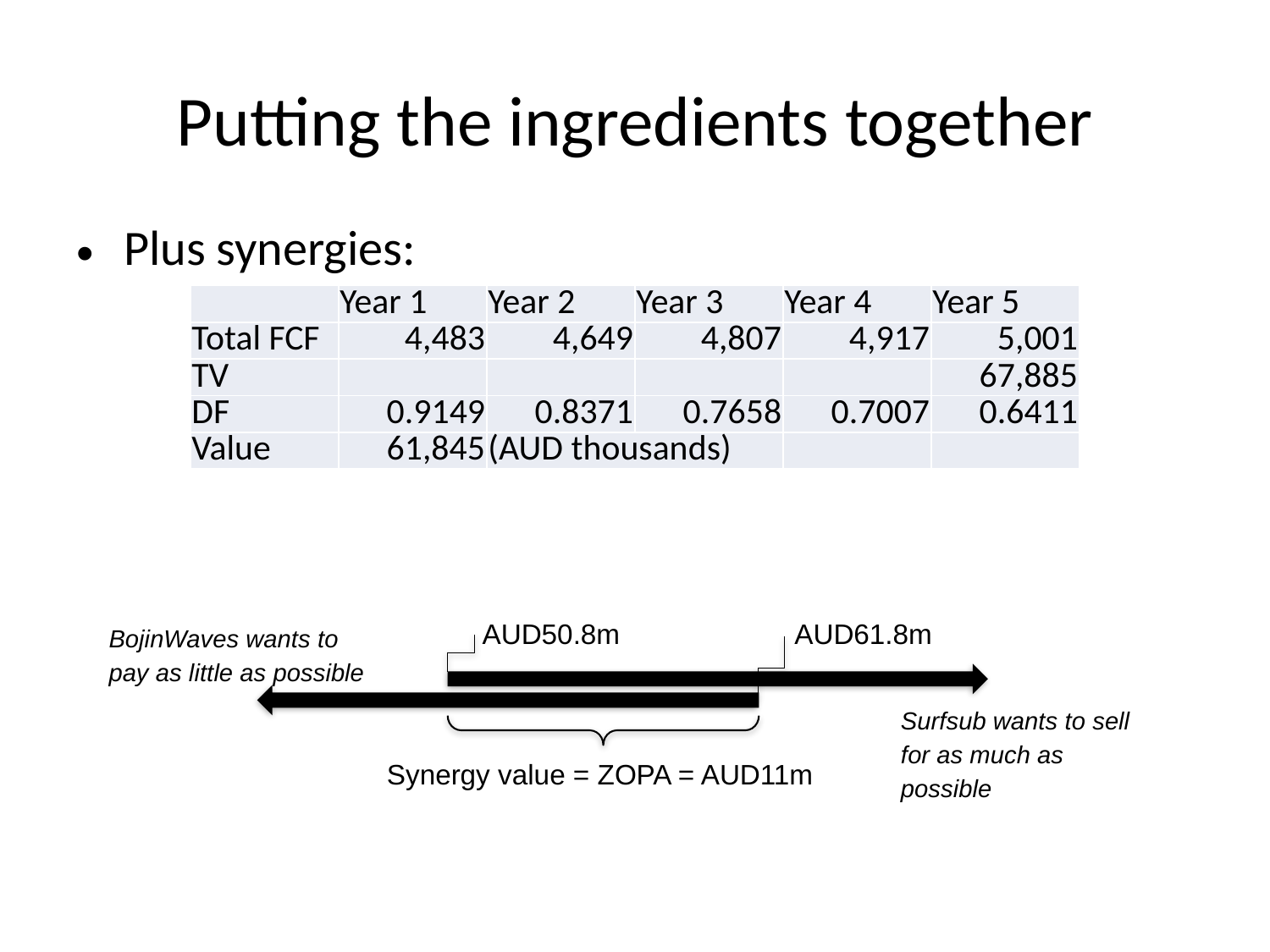

# Putting the ingredients together
Stand-alone:
Plus synergies:
|  | Year 1 | Year 2 | Year 3 | Year 4 | Year 5 |
| --- | --- | --- | --- | --- | --- |
| FCF | 3,898 | 4,043 | 4,180 | 4,276 | 4,349 |
| CV |  |  |  |  | 54,336 |
| DF | 0.9149 | 0.8371 | 0.7658 | 0.7007 | 0.6411 |
| Value | 50,768 | (AUD thousands) |  |  |  |
|  | Year 1 | Year 2 | Year 3 | Year 4 | Year 5 |
| --- | --- | --- | --- | --- | --- |
| Total FCF | 4,483 | 4,649 | 4,807 | 4,917 | 5,001 |
| TV |  |  |  |  | 67,885 |
| DF | 0.9149 | 0.8371 | 0.7658 | 0.7007 | 0.6411 |
| Value | 61,845 | (AUD thousands) |  |  |  |

AUD50.8m
AUD61.8m
BojinWaves wants to pay as little as possible

Surfsub wants to sell for as much as possible
Synergy value = ZOPA = AUD11m